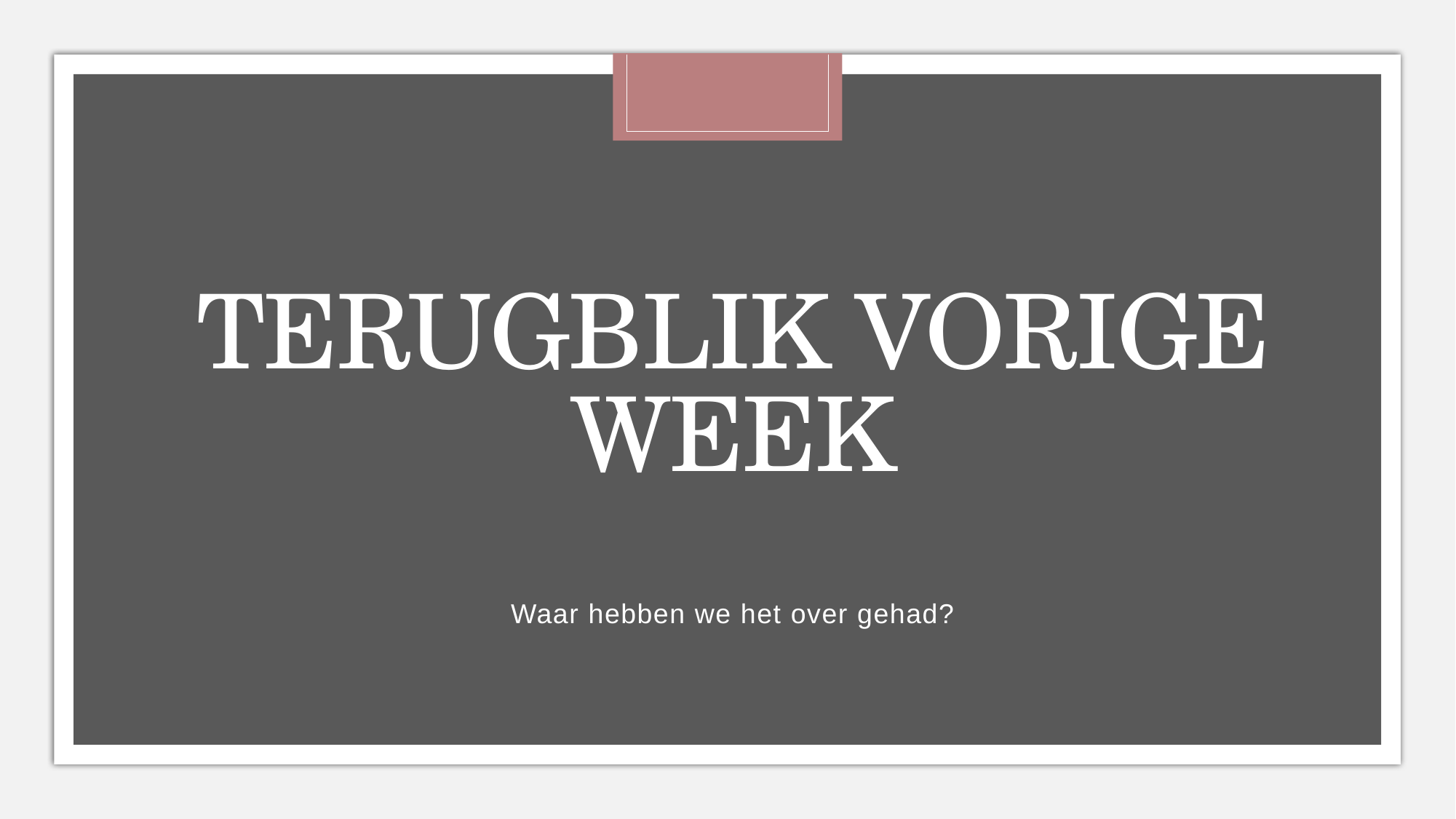

# Terugblik vorige week
Waar hebben we het over gehad?